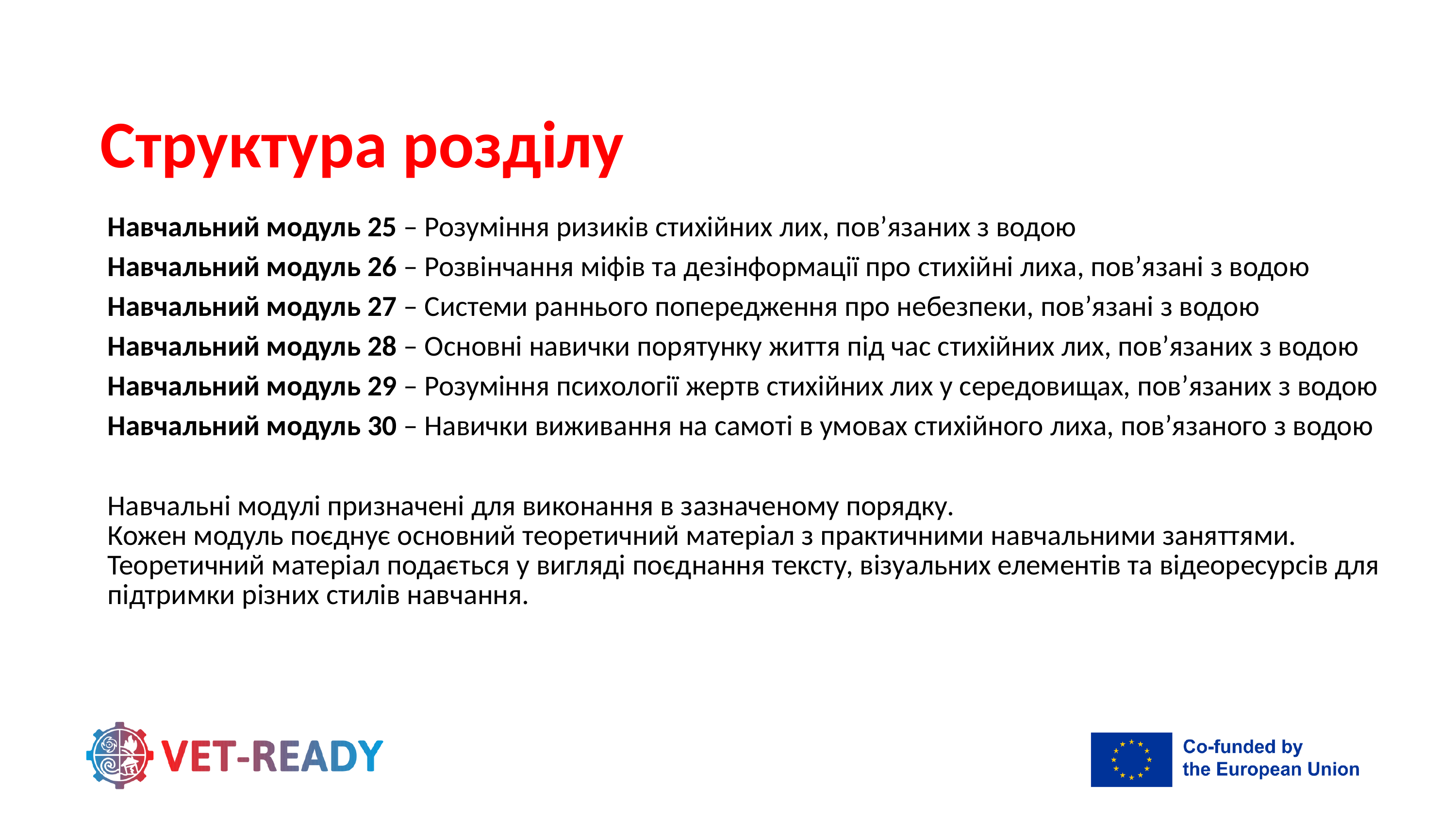

Структура розділу
Навчальний модуль 25 – Розуміння ризиків стихійних лих, пов’язаних з водою
Навчальний модуль 26 – Розвінчання міфів та дезінформації про стихійні лиха, пов’язані з водою
Навчальний модуль 27 – Системи раннього попередження про небезпеки, пов’язані з водою Навчальний модуль 28 – Основні навички порятунку життя під час стихійних лих, пов’язаних з водою
Навчальний модуль 29 – Розуміння психології жертв стихійних лих у середовищах, пов’язаних з водою
Навчальний модуль 30 – Навички виживання на самоті в умовах стихійного лиха, пов’язаного з водою

Навчальні модулі призначені для виконання в зазначеному порядку.
Кожен модуль поєднує основний теоретичний матеріал з практичними навчальними заняттями.
Теоретичний матеріал подається у вигляді поєднання тексту, візуальних елементів та відеоресурсів для підтримки різних стилів навчання.